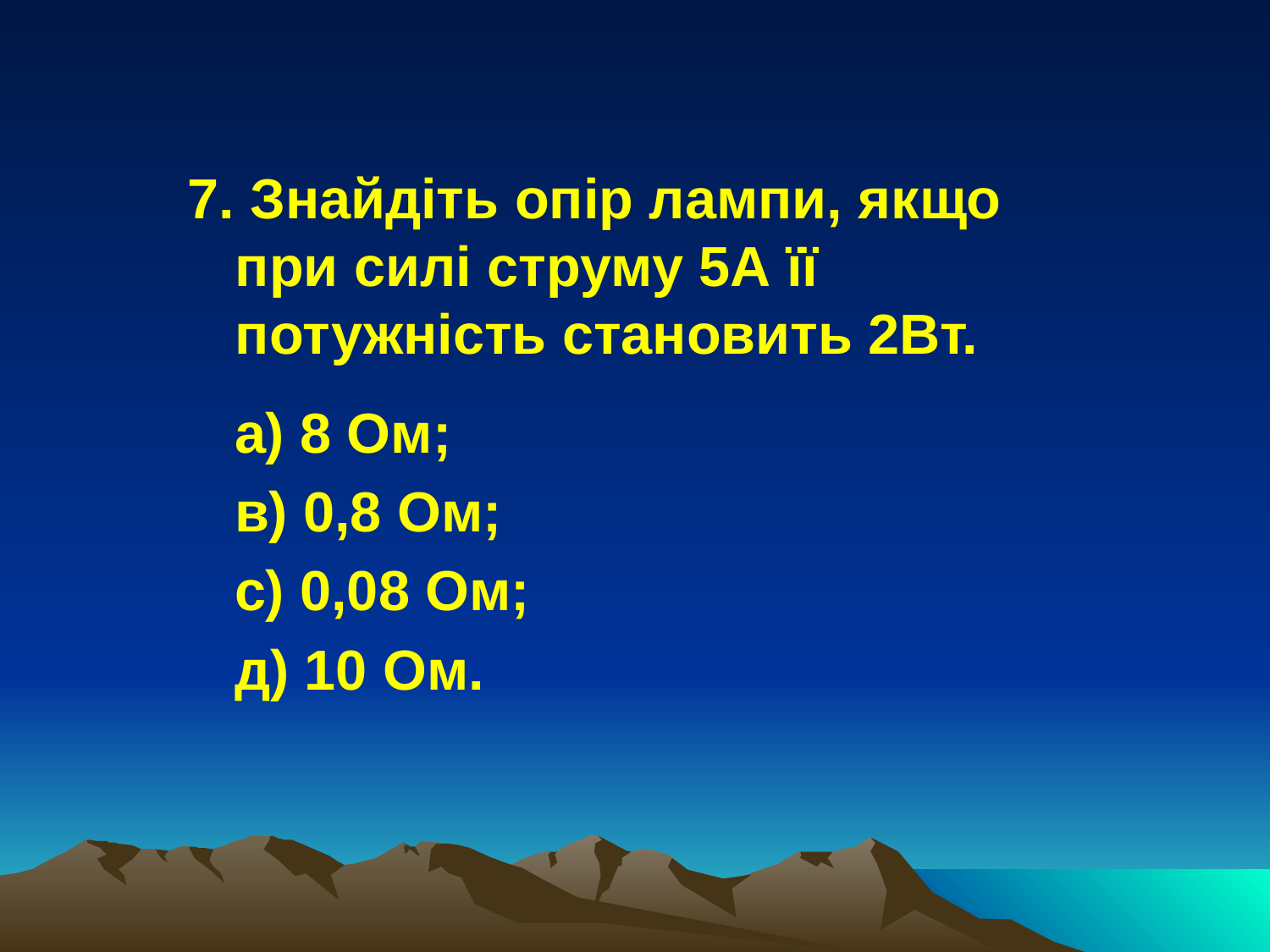

#
7. Знайдіть опір лампи, якщо при силі струму 5А її потужність становить 2Вт.

   а) 8 Ом;
   в) 0,8 Ом;
   с) 0,08 Ом;
   д) 10 Ом.